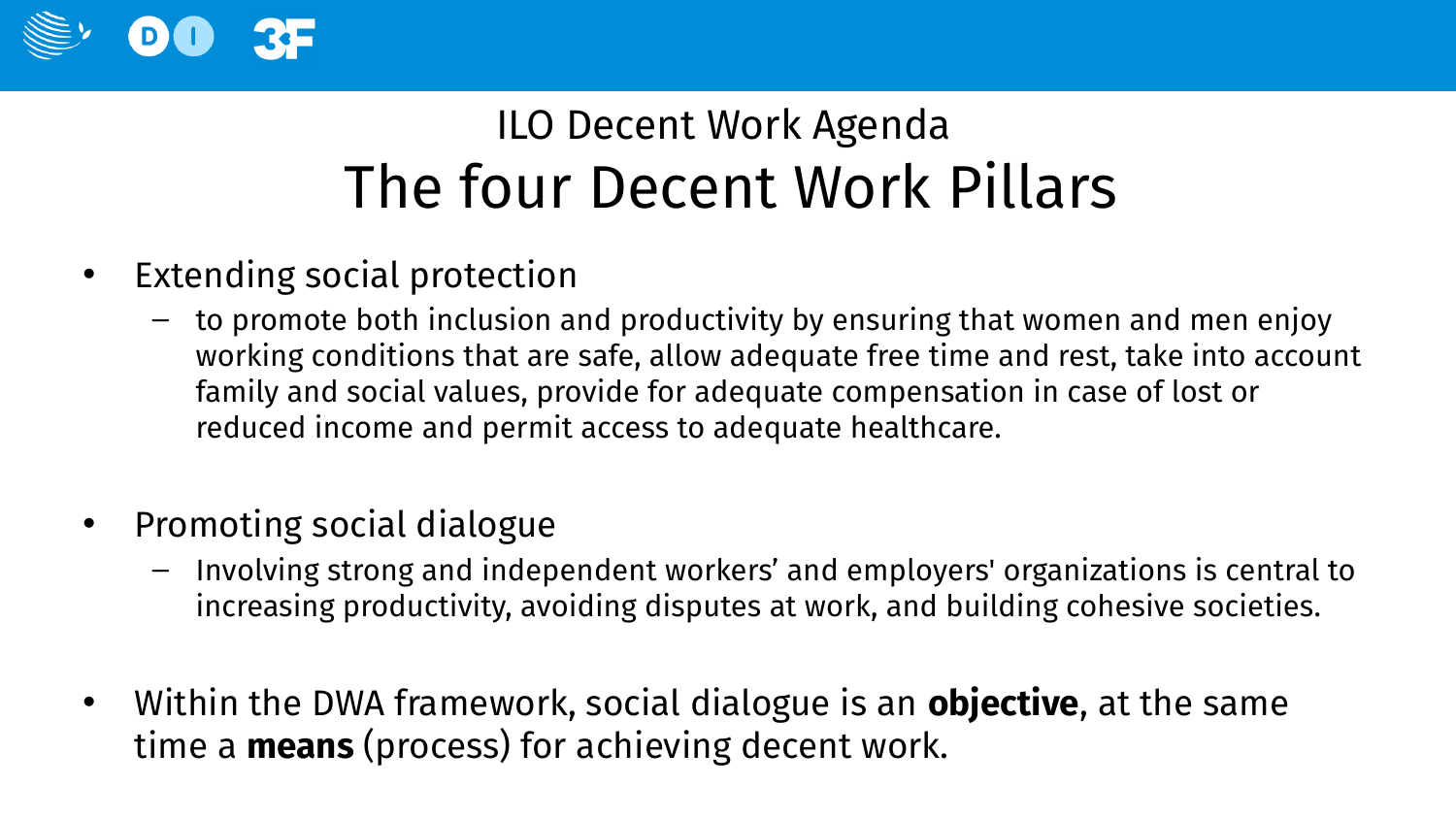

# ILO Decent Work Agenda The four Decent Work Pillars
Extending social protection
to promote both inclusion and productivity by ensuring that women and men enjoy working conditions that are safe, allow adequate free time and rest, take into account family and social values, provide for adequate compensation in case of lost or reduced income and permit access to adequate healthcare.

Promoting social dialogue
Involving strong and independent workers’ and employers' organizations is central to increasing productivity, avoiding disputes at work, and building cohesive societies.

Within the DWA framework, social dialogue is an objective, at the same time a means (process) for achieving decent work.